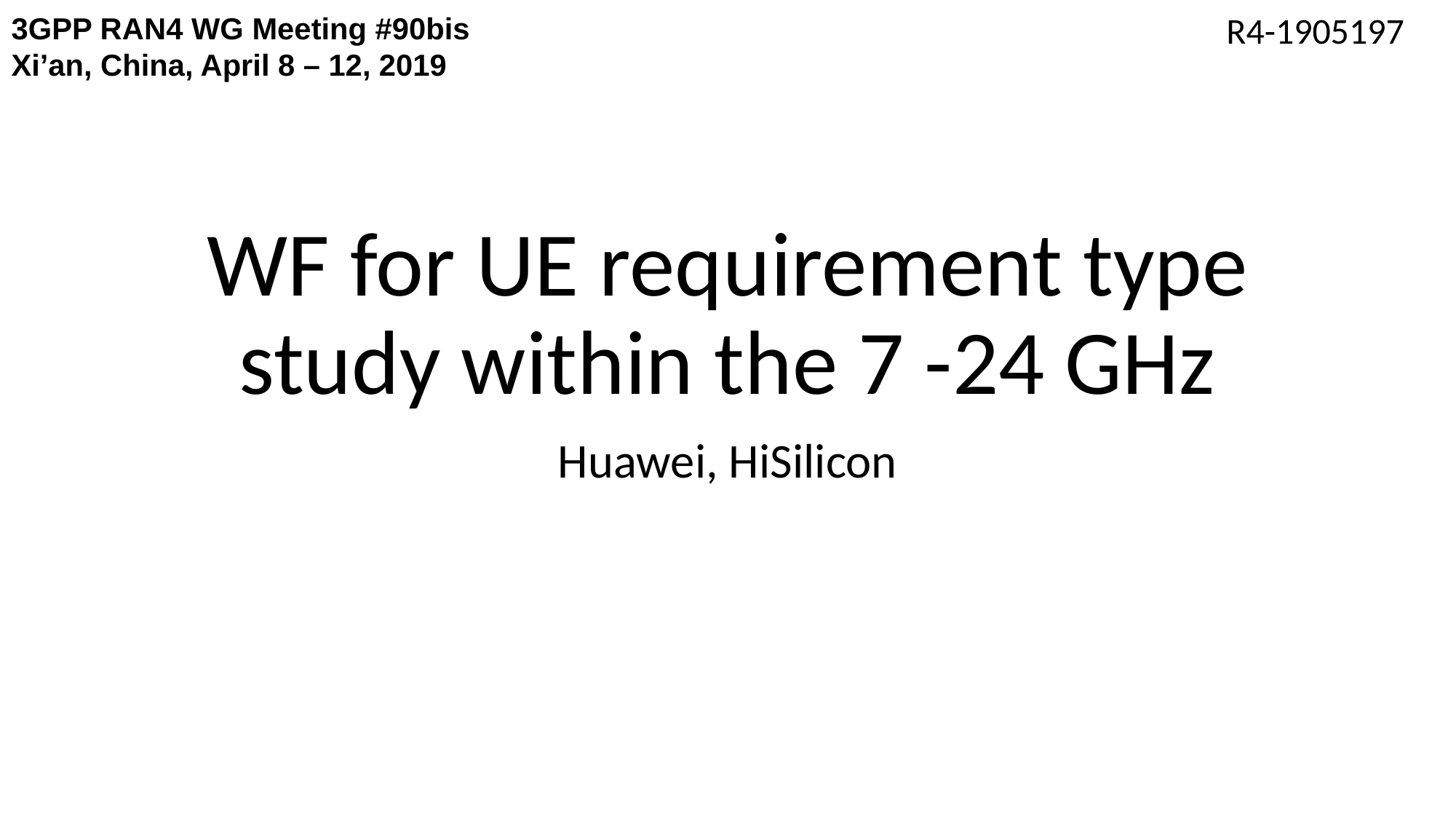

R4-1905197
3GPP RAN4 WG Meeting #90bis
Xi’an, China, April 8 – 12, 2019
# WF for UE requirement type study within the 7 -24 GHz
Huawei, HiSilicon